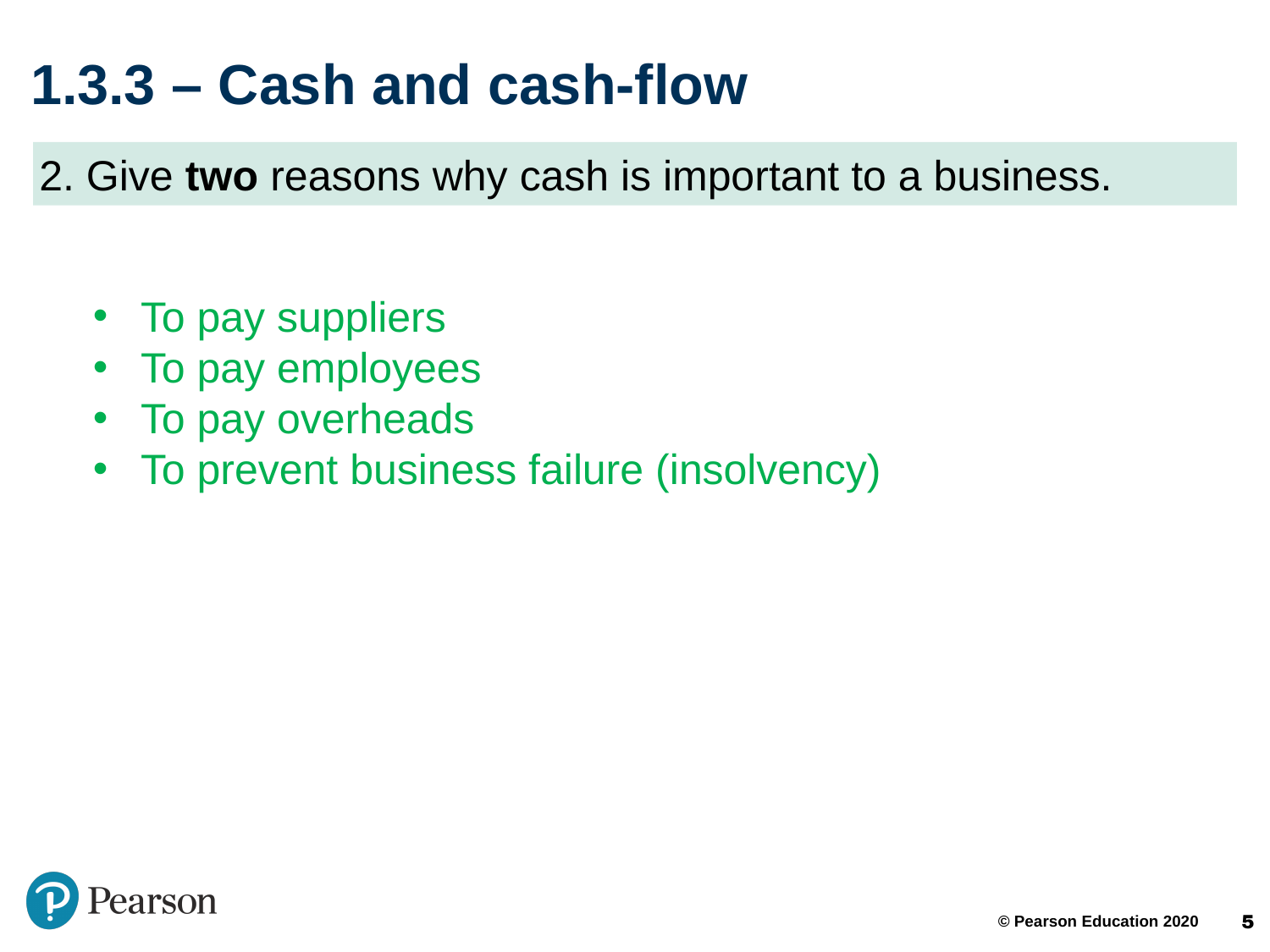

# 1.3.3 – Cash and cash-flow
2. Give two reasons why cash is important to a business.
To pay suppliers
To pay employees
To pay overheads
To prevent business failure (insolvency)

5